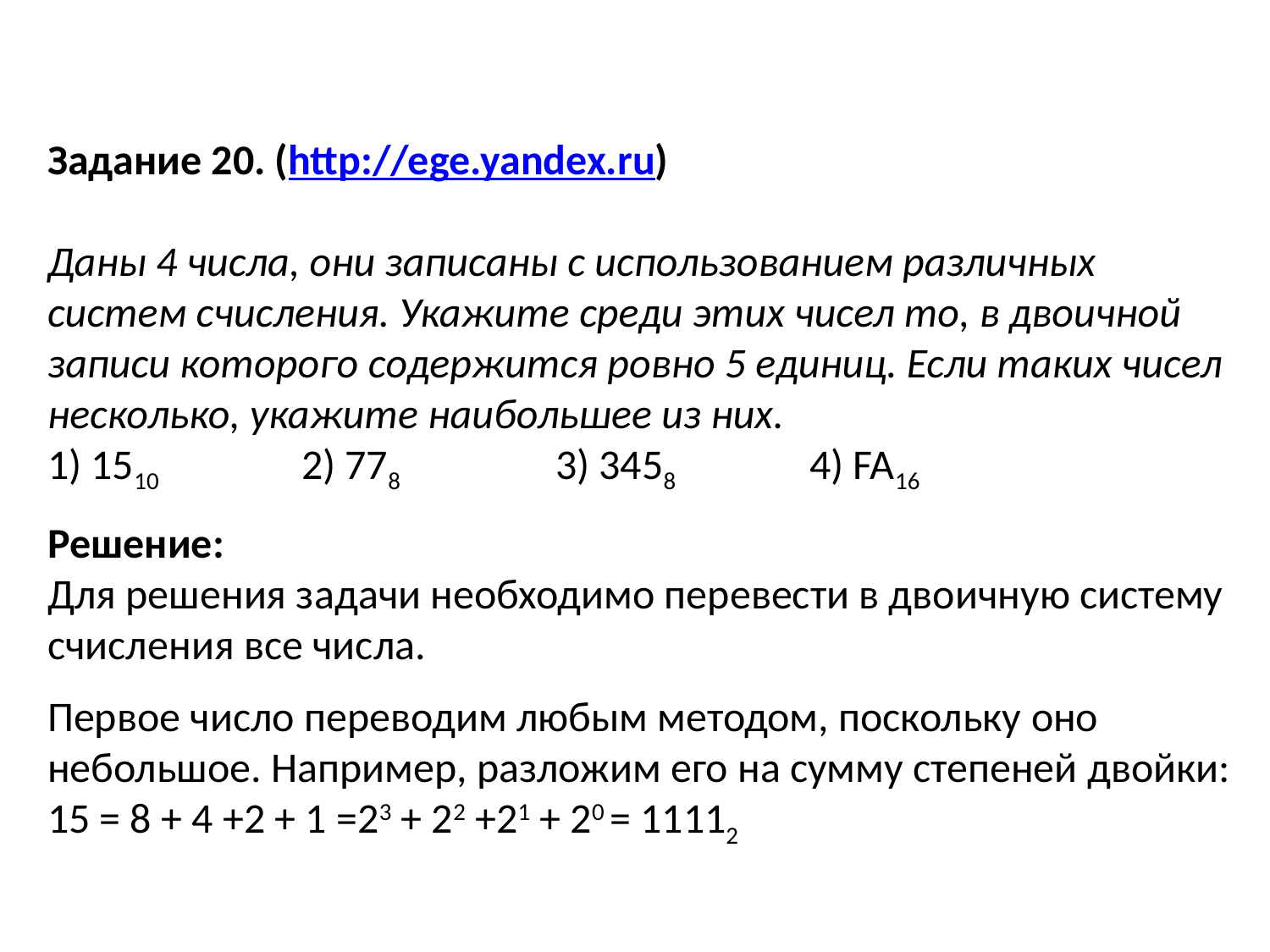

Задание 20. (http://ege.yandex.ru)

Даны 4 числа, они записаны с использованием различных систем счисления. Укажите среди этих чисел то, в двоичной записи которого содержится ровно 5 единиц. Если таких чисел несколько, укажите наибольшее из них.
1) 1510		2) 778		3) 3458		4) FA16
Решение:
Для решения задачи необходимо перевести в двоичную систему счисления все числа.
Первое число переводим любым методом, поскольку оно небольшое. Например, разложим его на сумму степеней двойки:
15 = 8 + 4 +2 + 1 =23 + 22 +21 + 20 = 11112